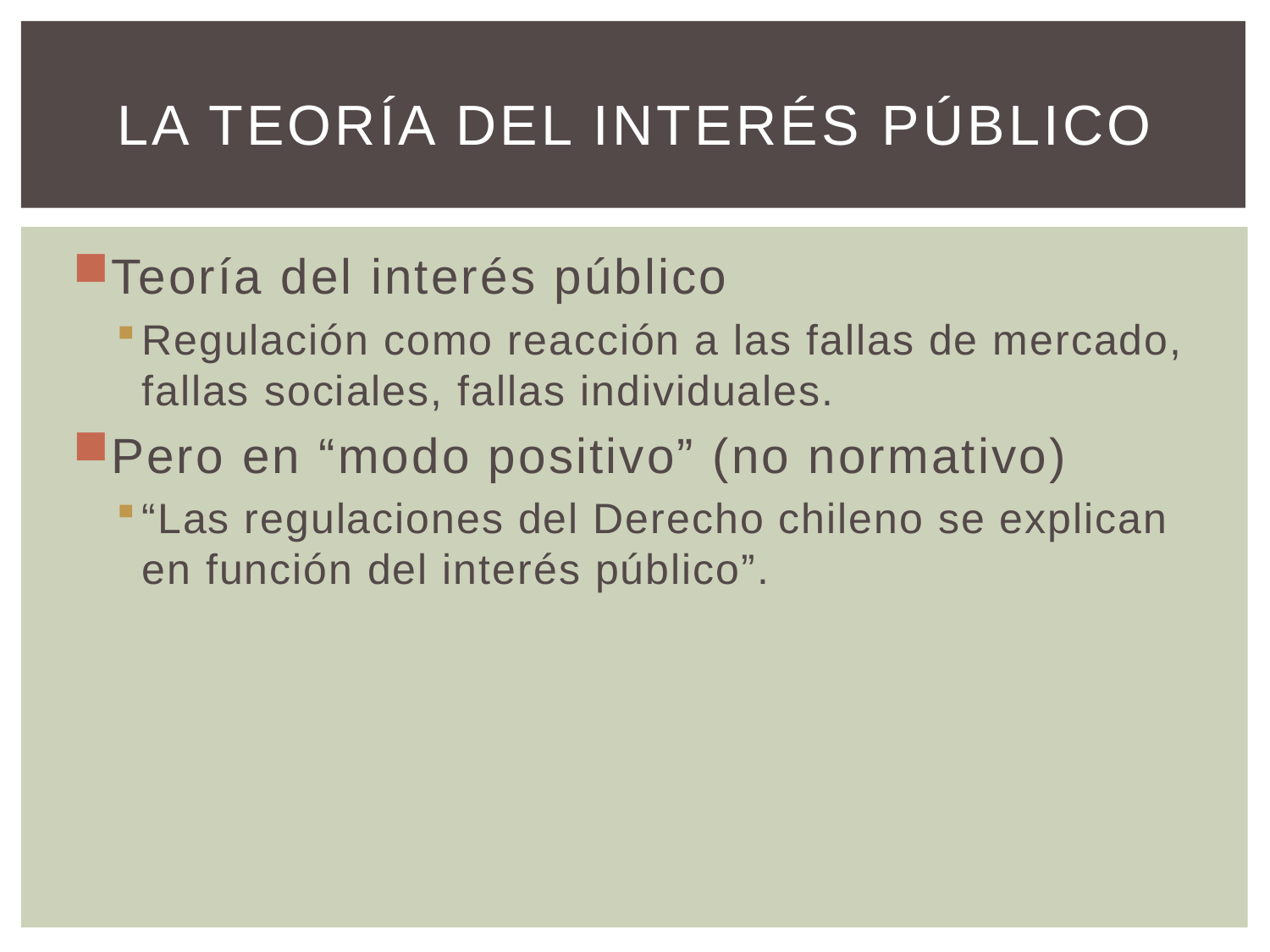

# La teoría del interés público
Teoría del interés público
Regulación como reacción a las fallas de mercado, fallas sociales, fallas individuales.
Pero en “modo positivo” (no normativo)
“Las regulaciones del Derecho chileno se explican en función del interés público”.